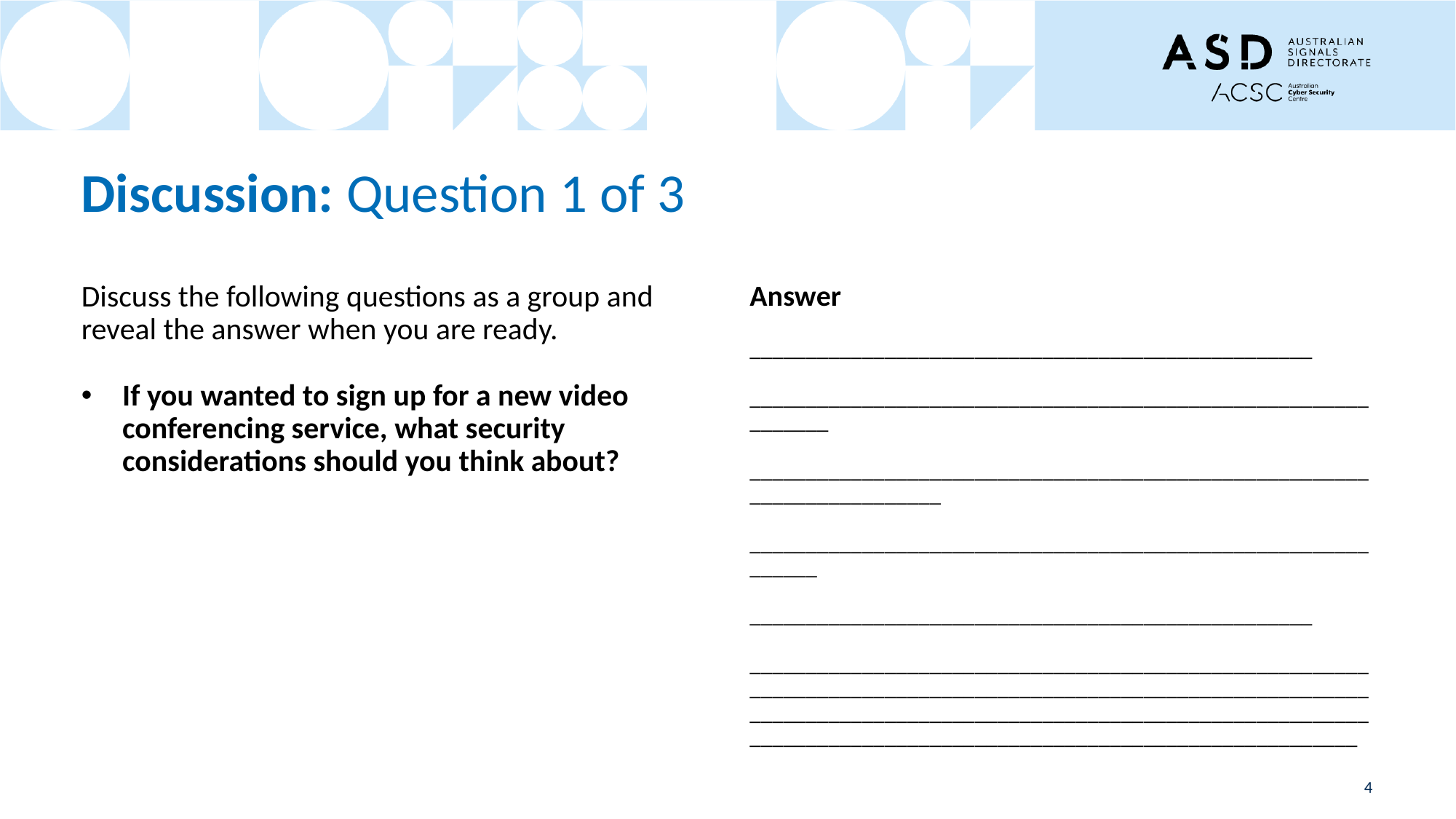

# Discussion: Question 1 of 3
Answer
__________________________________________________
______________________________________________________________
________________________________________________________________________
_____________________________________________________________
__________________________________________________
___________________________________________________________________________________________________________________________________________________________________________________________________________________________
Discuss the following questions as a group and reveal the answer when you are ready.
If you wanted to sign up for a new video conferencing service, what security considerations should you think about?
4